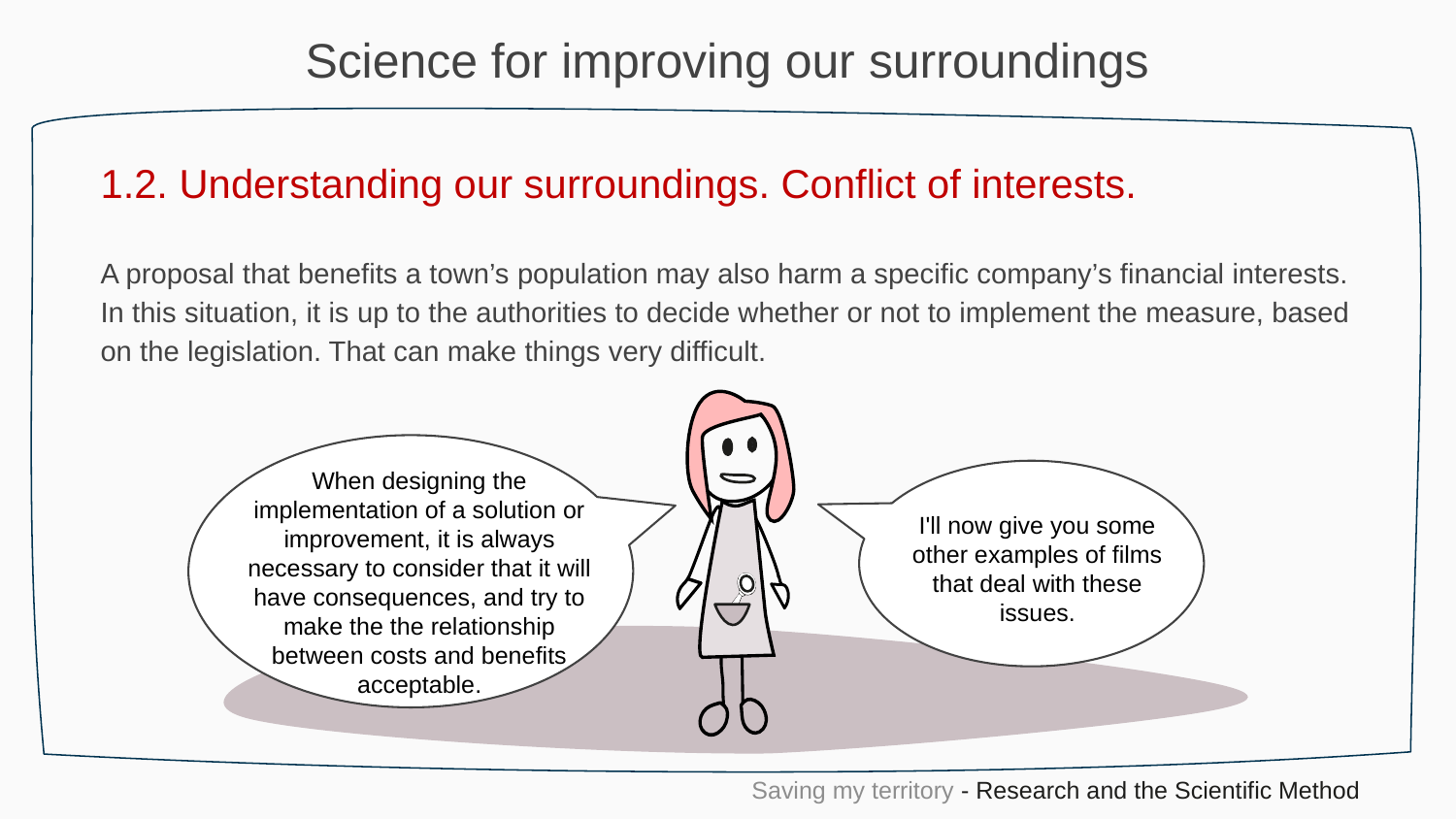

Science for improving our surroundings

1.2. Understanding our surroundings. Conflict of interests.
A proposal that benefits a town’s population may also harm a specific company’s financial interests. In this situation, it is up to the authorities to decide whether or not to implement the measure, based on the legislation. That can make things very difficult.

When designing the implementation of a solution or improvement, it is always necessary to consider that it will have consequences, and try to make the the relationship between costs and benefits acceptable.

I'll now give you some other examples of films that deal with these issues.

Saving my territory - Research and the Scientific Method